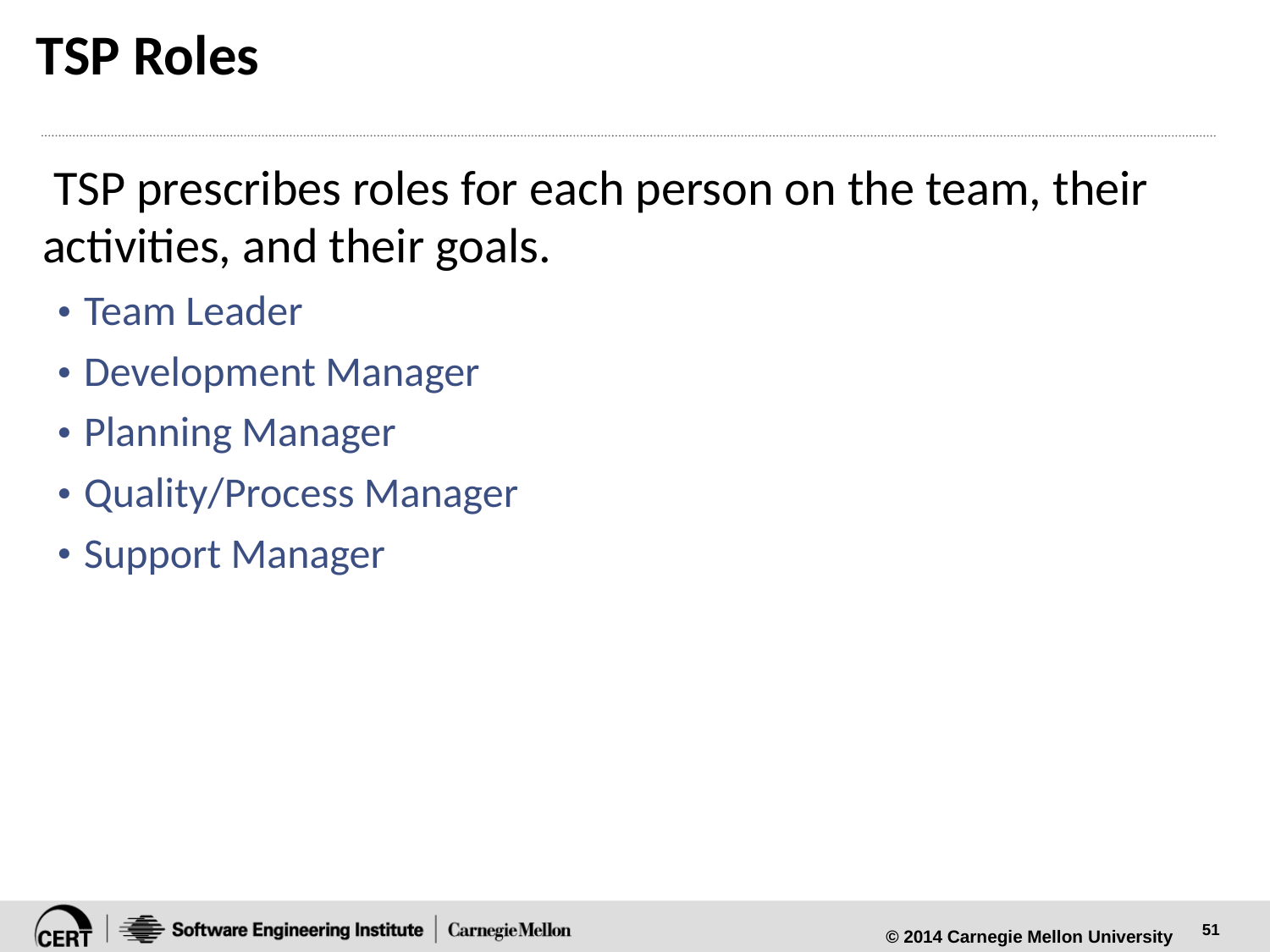

# TSP Roles
 TSP prescribes roles for each person on the team, their activities, and their goals.
Team Leader
Development Manager
Planning Manager
Quality/Process Manager
Support Manager